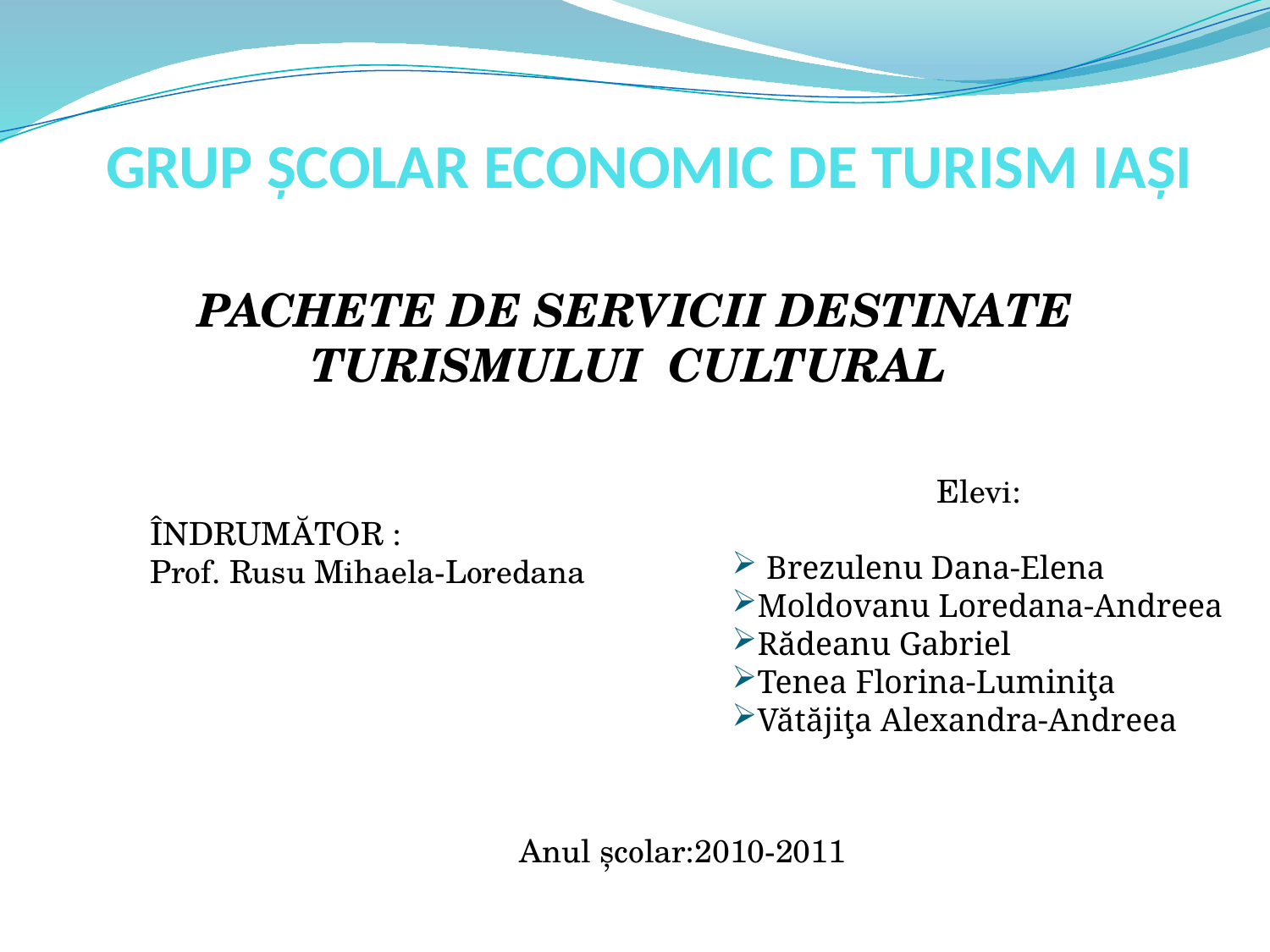

# GRUP ŞCOLAR ECONOMIC DE TURISM IAŞI
PACHETE DE SERVICII DESTINATE TURISMULUI  CULTURAL

Elevi:

 Brezulenu Dana-Elena
Moldovanu Loredana-Andreea
Rădeanu Gabriel
Tenea Florina-Luminiţa
Vătăjiţa Alexandra-Andreea

ÎNDRUMĂTOR :
Prof. Rusu Mihaela-Loredana
Anul şcolar:2010-2011